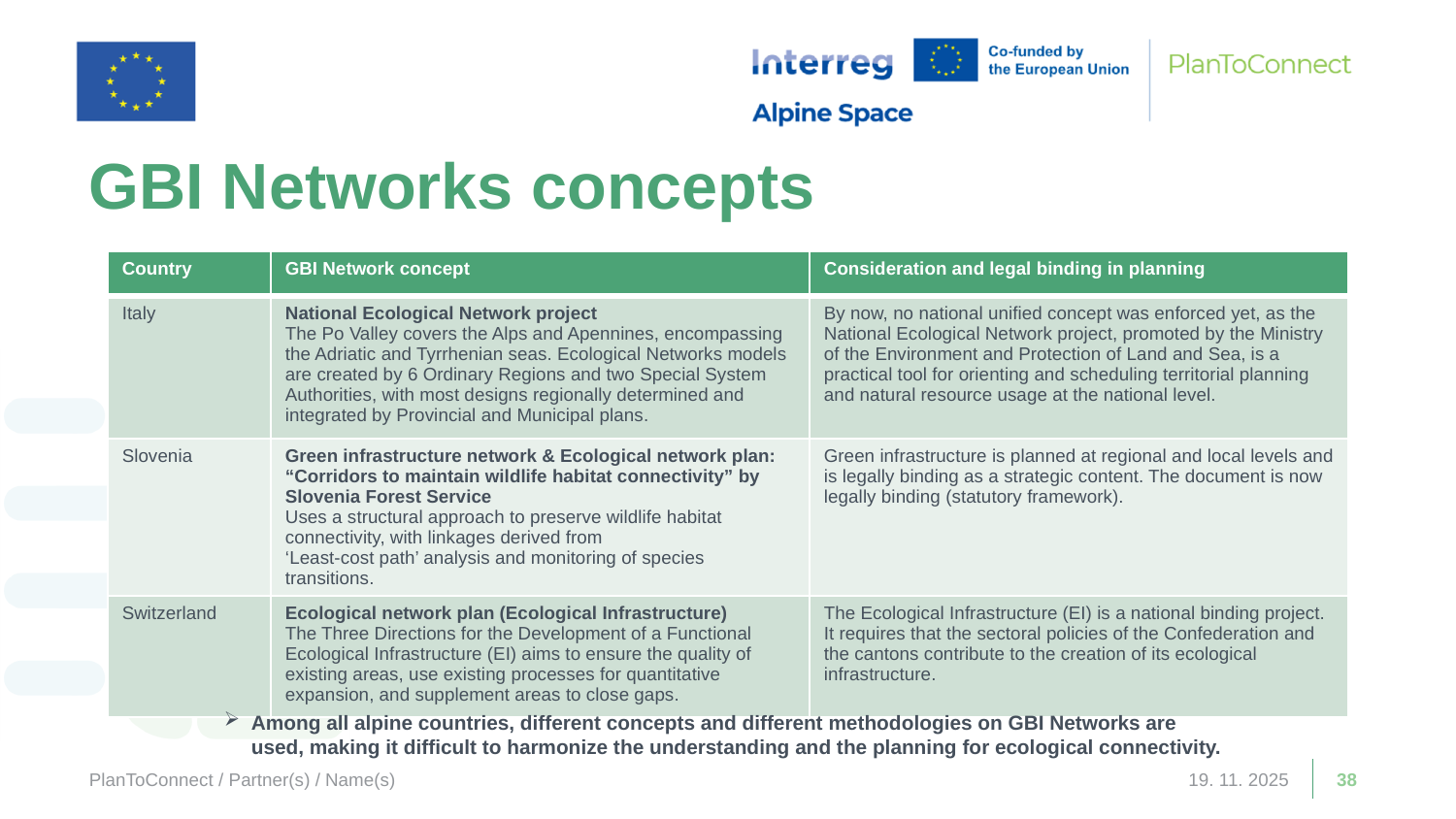

GBI Networks concepts
| Country | GBI Network concept | Consideration and legal binding in planning |
| --- | --- | --- |
| Italy | National Ecological Network project The Po Valley covers the Alps and Apennines, encompassing the Adriatic and Tyrrhenian seas. Ecological Networks models are created by 6 Ordinary Regions and two Special System Authorities, with most designs regionally determined and integrated by Provincial and Municipal plans. | By now, no national unified concept was enforced yet, as the National Ecological Network project, promoted by the Ministry of the Environment and Protection of Land and Sea, is a practical tool for orienting and scheduling territorial planning and natural resource usage at the national level. |
| Slovenia | Green infrastructure network & Ecological network plan: “Corridors to maintain wildlife habitat connectivity” by Slovenia Forest Service Uses a structural approach to preserve wildlife habitat connectivity, with linkages derived from ‘Least-cost path’ analysis and monitoring of species transitions. | Green infrastructure is planned at regional and local levels and is legally binding as a strategic content. The document is now legally binding (statutory framework). |
| Switzerland | Ecological network plan (Ecological Infrastructure) The Three Directions for the Development of a Functional Ecological Infrastructure (EI) aims to ensure the quality of existing areas, use existing processes for quantitative expansion, and supplement areas to close gaps. | The Ecological Infrastructure (EI) is a national binding project. It requires that the sectoral policies of the Confederation and the cantons contribute to the creation of its ecological infrastructure. |
Among all alpine countries, different concepts and different methodologies on GBI Networks are used, making it difficult to harmonize the understanding and the planning for ecological connectivity.
PlanToConnect / Partner(s) / Name(s)
19. 11. 2025
38